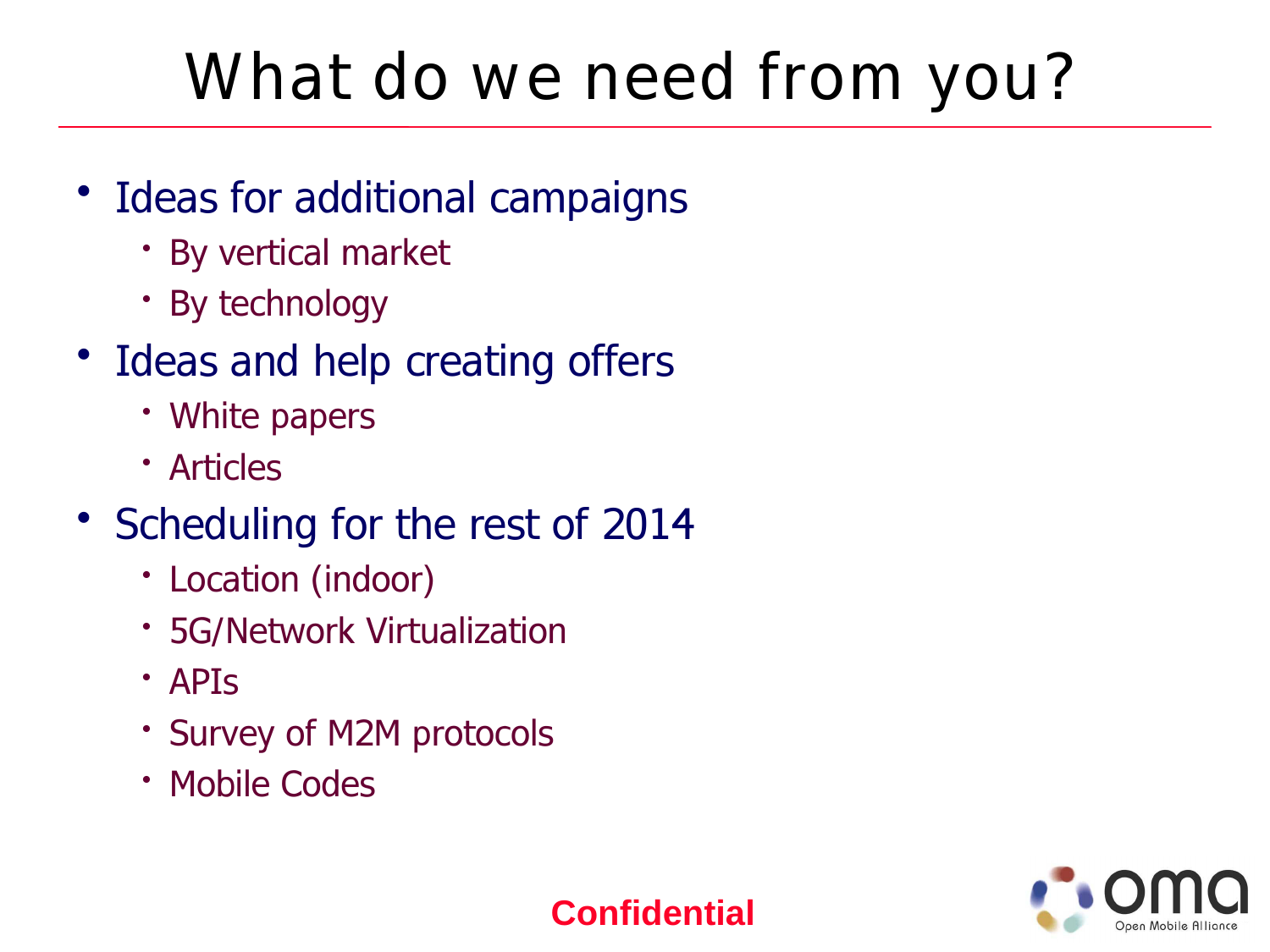

# What do we need from you?
Ideas for additional campaigns
By vertical market
By technology
Ideas and help creating offers
White papers
Articles
Scheduling for the rest of 2014
Location (indoor)
5G/Network Virtualization
APIs
Survey of M2M protocols
Mobile Codes